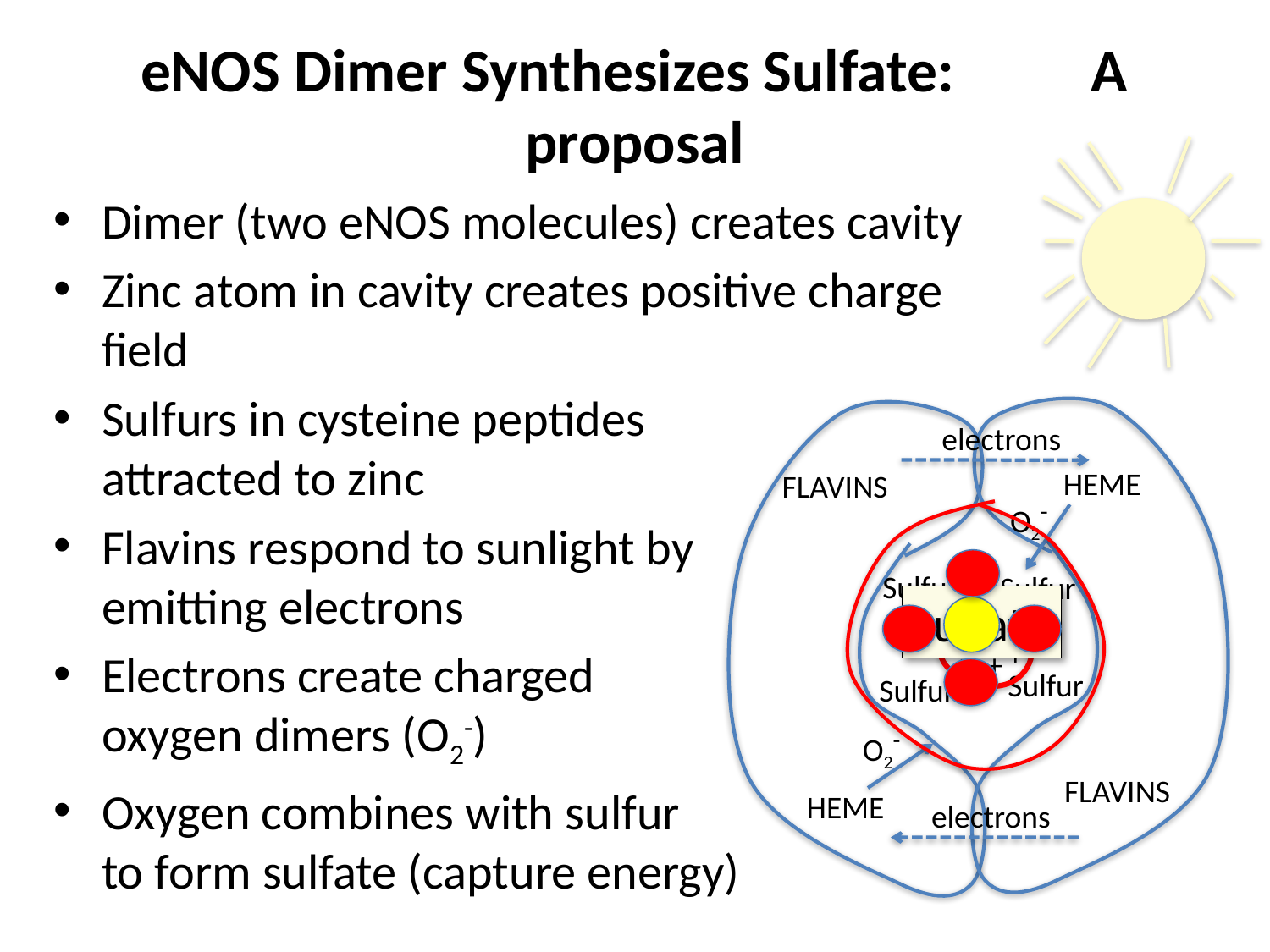

# eNOS Dimer Synthesizes Sulfate:          A proposal

Dimer (two eNOS molecules) creates cavity
Zinc atom in cavity creates positive charge field
Sulfurs in cysteine peptides                      attracted to zinc
Flavins respond to sunlight by                   emitting electrons
Electrons create charged                              oxygen dimers (O2-)
Oxygen combines with sulfur                                to form sulfate (capture energy)

electrons
HEME
FLAVINS
O2-

Sulfur
Sulfur
sulfate
+
+

Zinc
+
+
+
+
Sulfur
Sulfur
O2-
FLAVINS
HEME
electrons